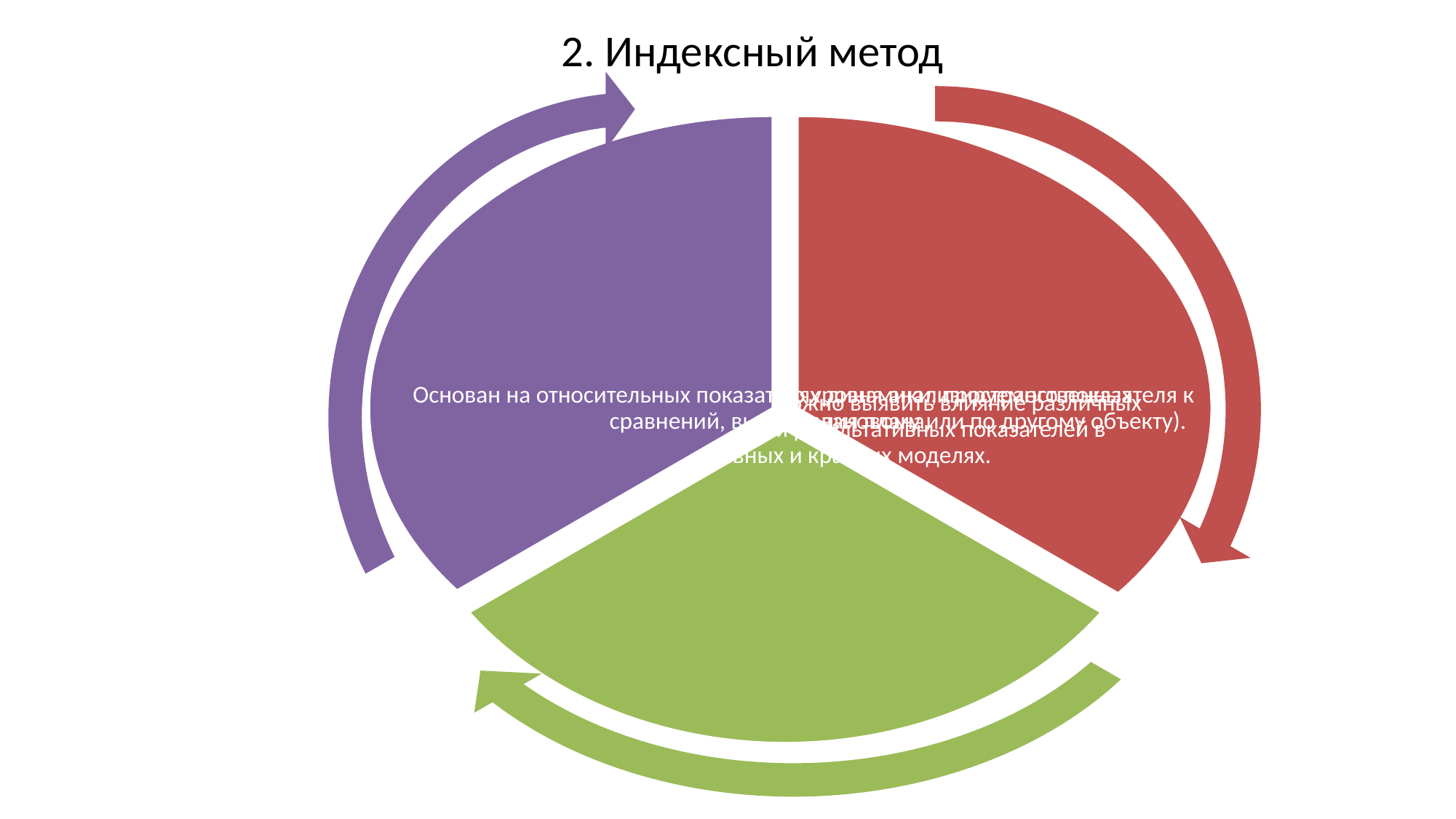

# 2. Индексный метод
Выражающие отношение фактического уровня анализируемого показателя к его уровню в базисном периоде (или к плановому или по другому объекту).
С помощью агрегатных индексов можно выявить влияние различных факторов на изменение уровня результативных показателей в мультипликативных и кратных моделях.
Основан на относительных показателях динамики, пространственных сравнений, выполнения плана,